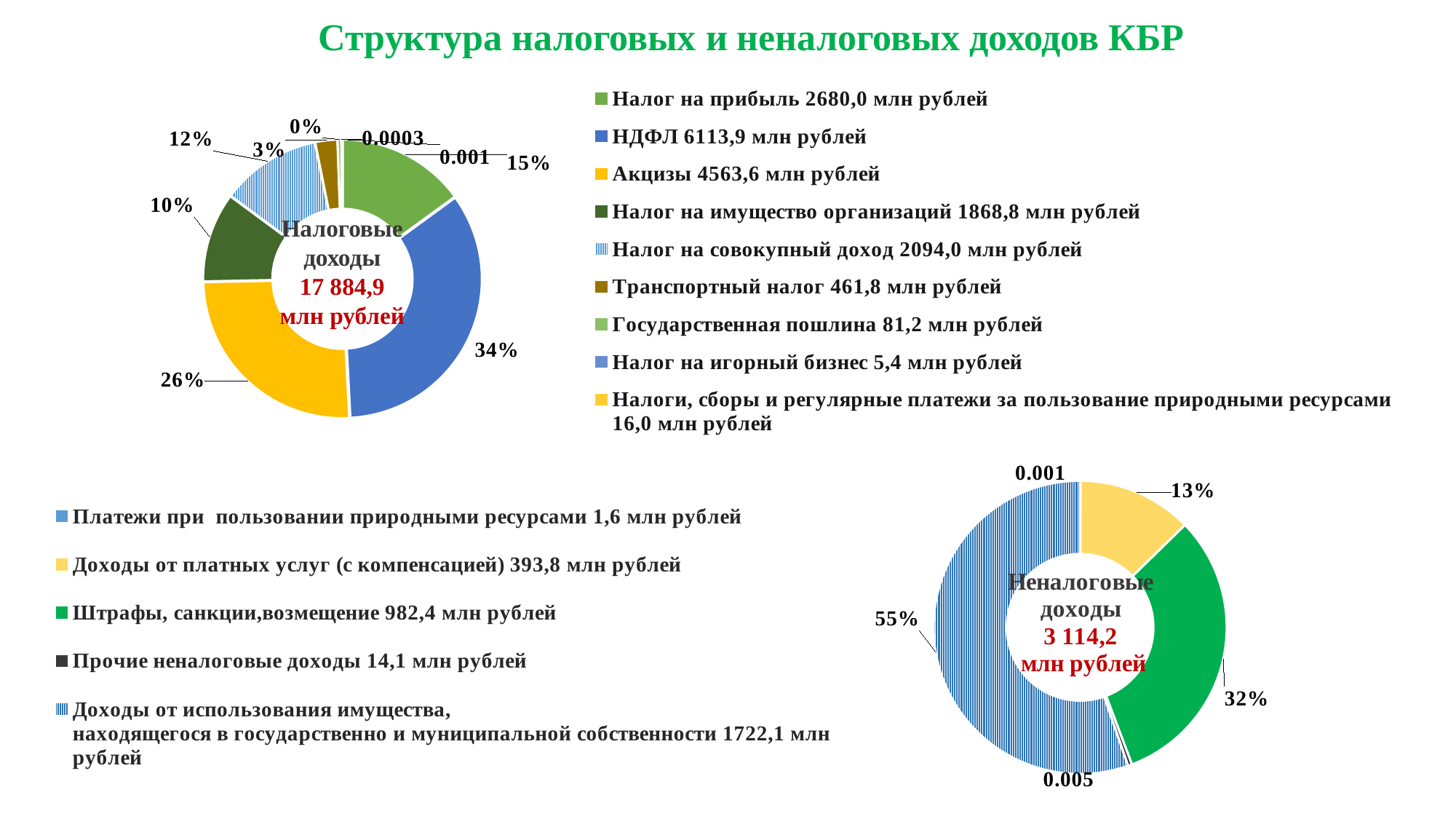

# Структура налоговых и неналоговых доходов КБР

### Chart

| Category | Столбец1 |
|---|---|
| Налог на прибыль 2680,0 млн рублей | 2680.0 |
| НДФЛ 6113,9 млн рублей | 6113.9 |
| Акцизы 4563,6 млн рублей | 4563.6 |
| Налог на имущество организаций 1868,8 млн рублей | 1868.8 |
| Налог на совокупный доход 2094,0 млн рублей | 2094.0 |
| Транспортный налог 461,8 млн рублей | 461.8 |
| Государственная пошлина 81,2 млн рублей | 81.2 |
| Налог на игорный бизнес 5,4 млн рублей | 5.4 |
| Налоги, сборы и регулярные платежи за пользование природными ресурсами 16,0 млн рублей | 16.047 |
Налоговые
 доходы
17 884,9
млн рублей

### Chart

| Category | Продажи |
|---|---|
| Платежи при  пользовании природными ресурсами 1,6 млн рублей | 1.6 |
| Доходы от платных услуг (с компенсацией) 393,8 млн рублей | 393.781 |
| Штрафы, санкции,возмещение 982,4 млн рублей | 982.4461 |
| Прочие неналоговые доходы 14,1 млн рублей  | 14.091 |
| Доходы от использования имущества,
находящегося в государственно и муниципальной собственности 1722,1 млн рублей | 1722.1182 |